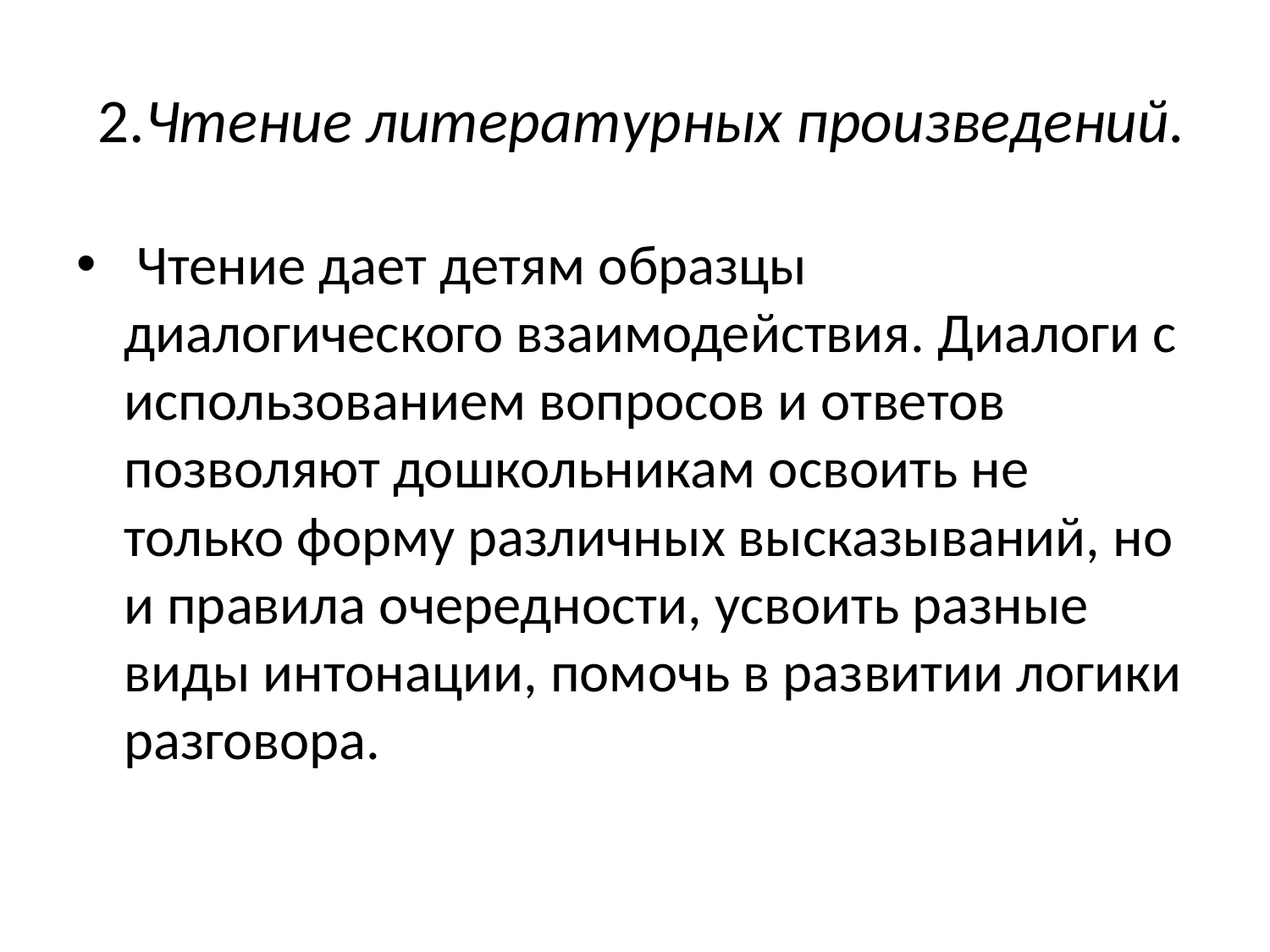

# 2.Чтение литературных произведений.
 Чтение дает детям образцы диалогического взаимодействия. Диалоги с использованием вопросов и ответов позволяют дошкольникам освоить не только форму различных высказываний, но и правила очередности, усвоить разные виды интонации, помочь в развитии логики разговора.